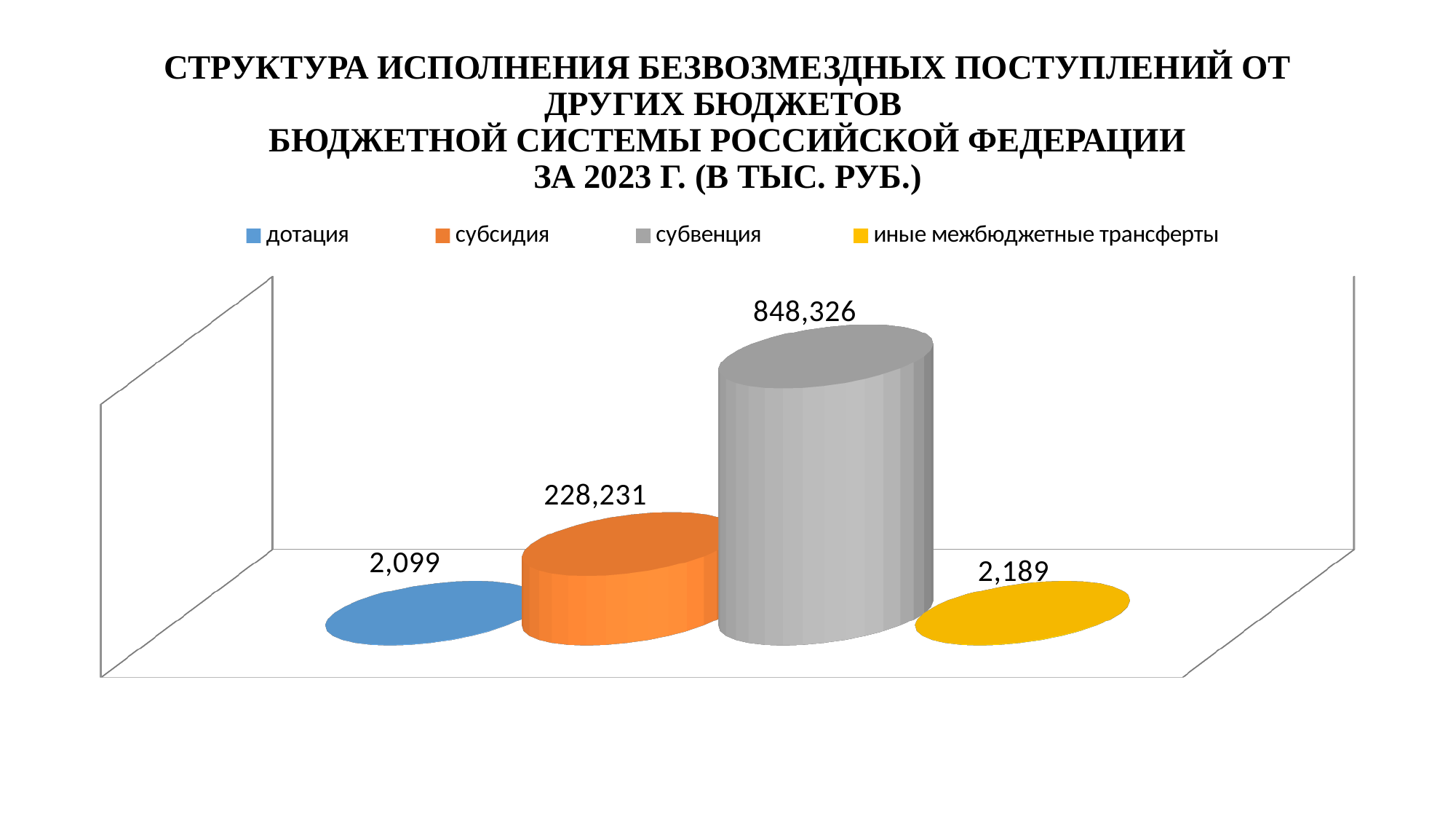

# СТРУКТУРА ИСПОЛНЕНИЯ БЕЗВОЗМЕЗДНЫХ ПОСТУПЛЕНИЙ ОТ ДРУГИХ БЮДЖЕТОВ БЮДЖЕТНОЙ СИСТЕМЫ РОССИЙСКОЙ ФЕДЕРАЦИИ ЗА 2023 Г. (В ТЫС. РУБ.)

[unsupported chart]